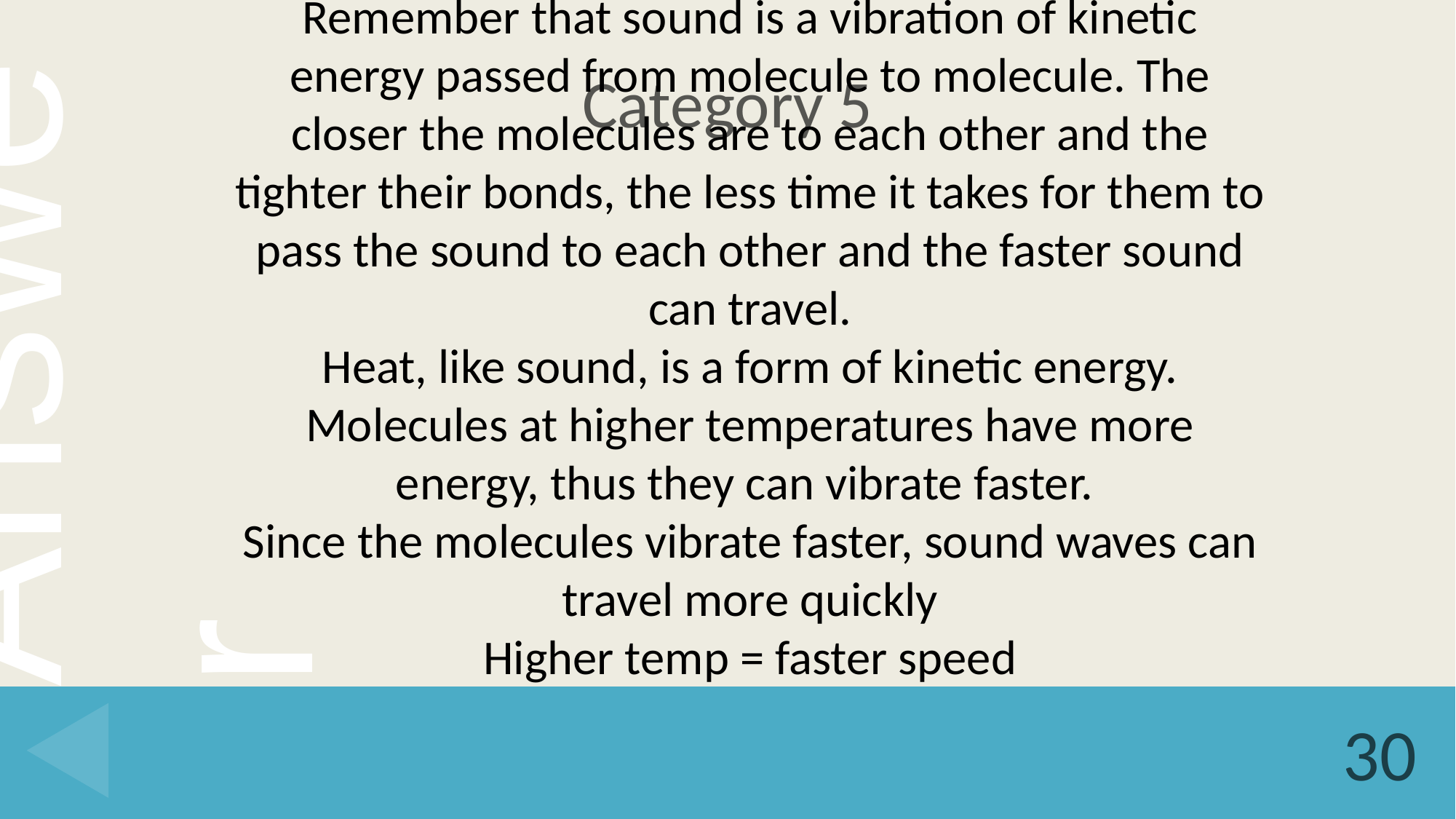

# Category 5
Remember that sound is a vibration of kinetic energy passed from molecule to molecule. The closer the molecules are to each other and the tighter their bonds, the less time it takes for them to pass the sound to each other and the faster sound can travel.
Heat, like sound, is a form of kinetic energy. Molecules at higher temperatures have more energy, thus they can vibrate faster.
Since the molecules vibrate faster, sound waves can travel more quickly
Higher temp = faster speed
30